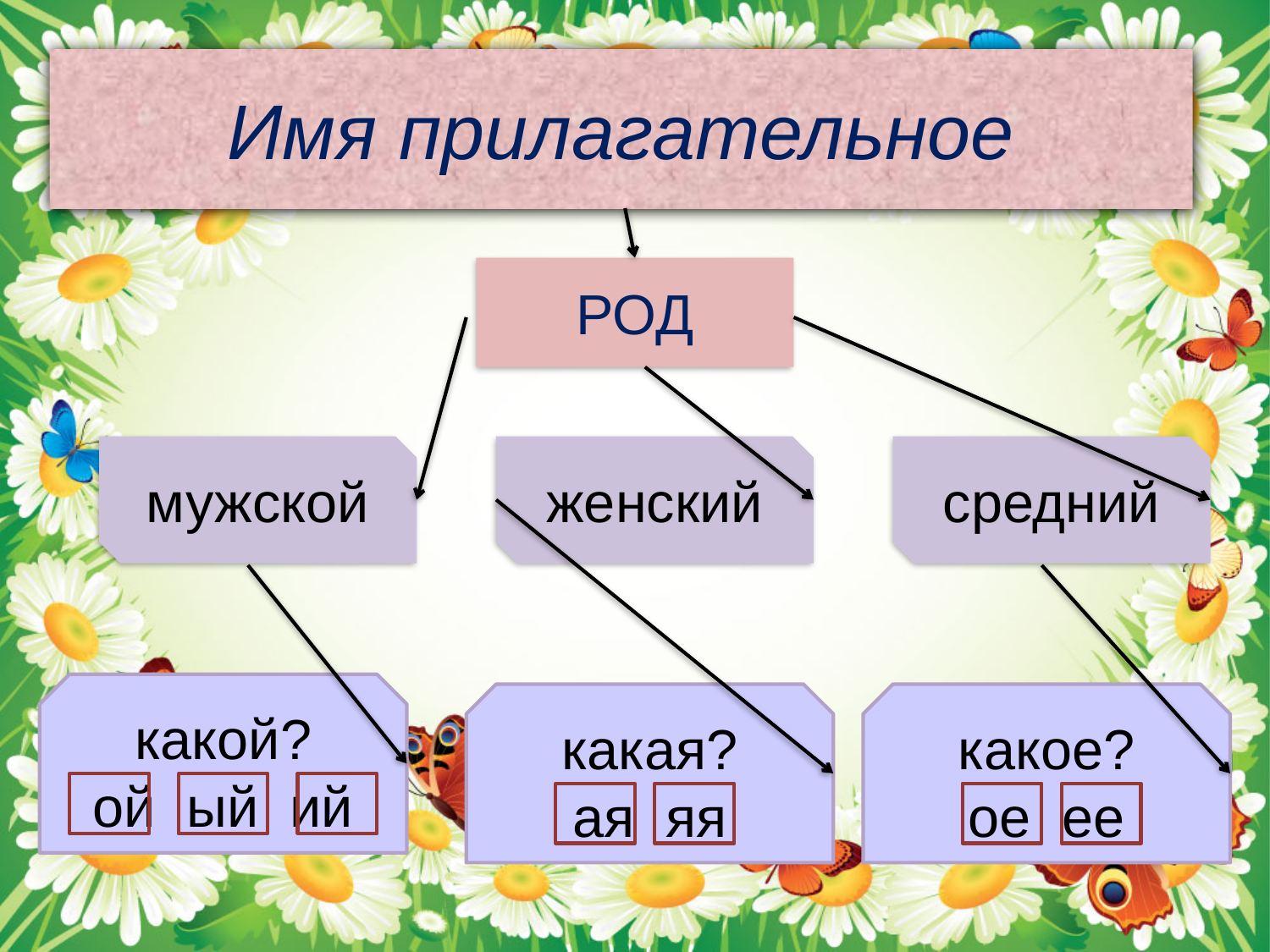

Имя прилагательное
РОД
мужской
женский
средний
какой?
ой  ый  ий
какая?
ая  яя
какое?
ое  ее